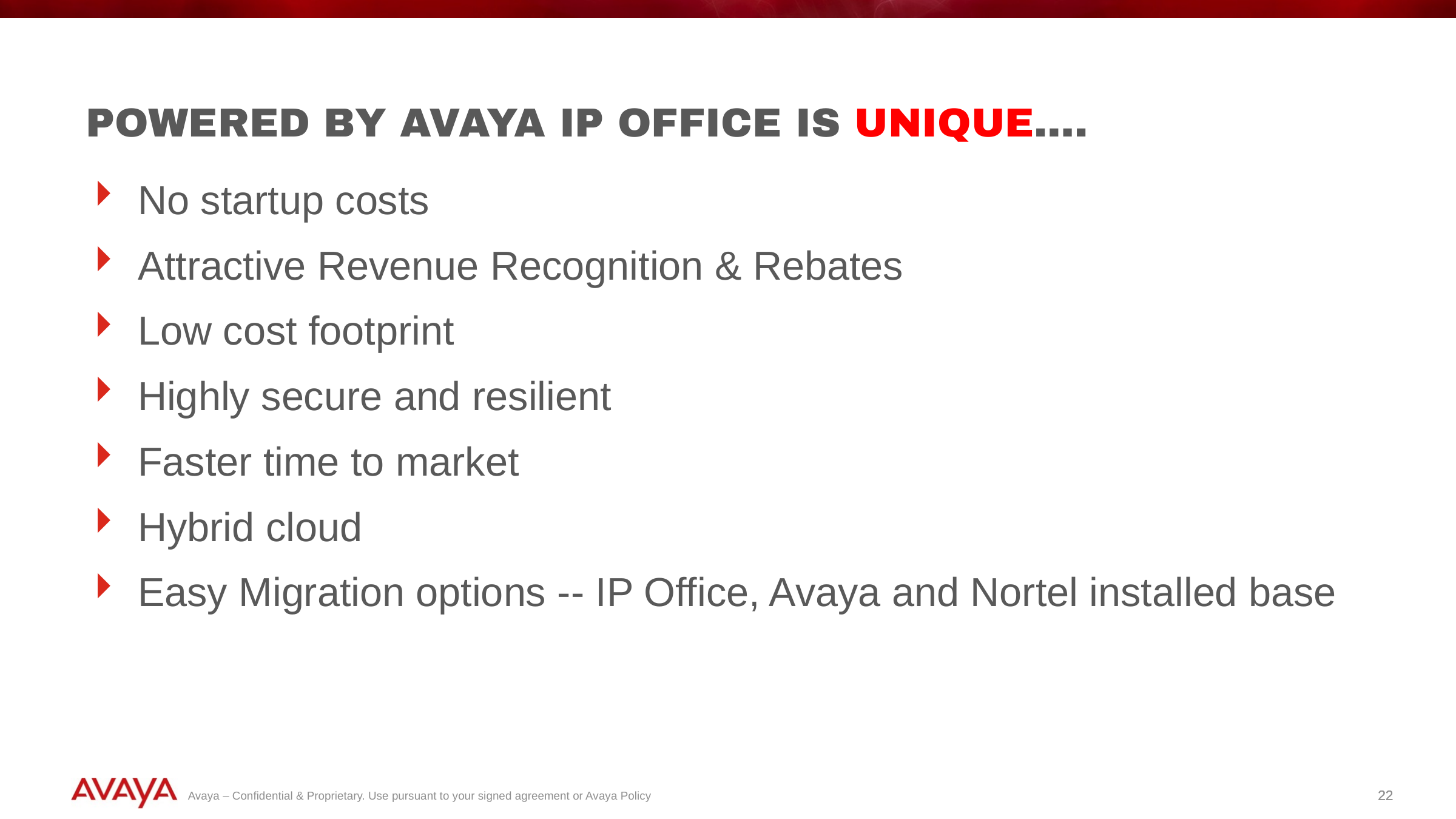

# Powered by avaya IP Office is Unique….
No startup costs
Attractive Revenue Recognition & Rebates
Low cost footprint
Highly secure and resilient
Faster time to market
Hybrid cloud
Easy Migration options -- IP Office, Avaya and Nortel installed base